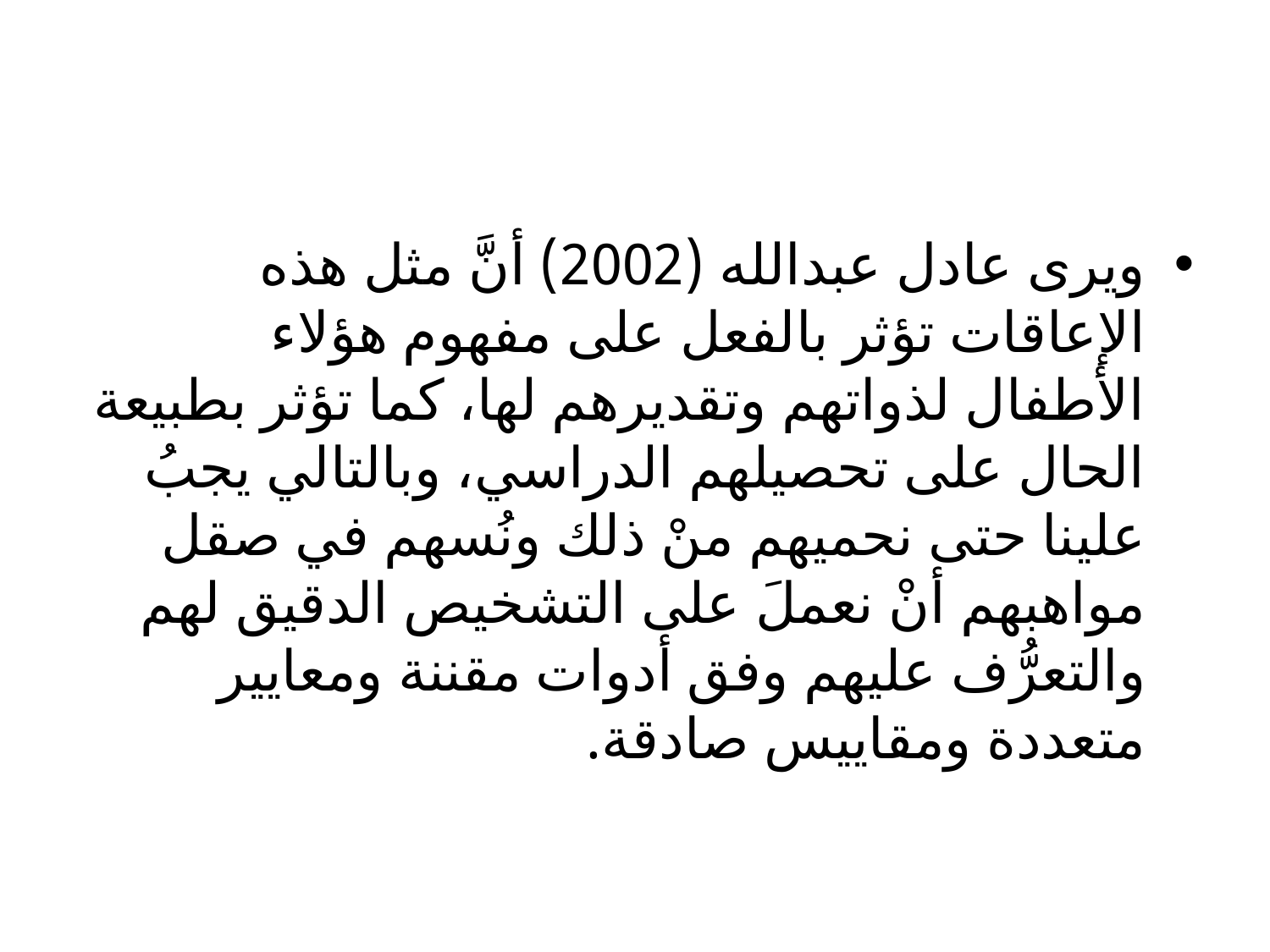

ويرى عادل عبدالله (2002) أنَّ مثل هذه الإعاقات تؤثر بالفعل على مفهوم هؤلاء الأطفال لذواتهم وتقديرهم لها، كما تؤثر بطبيعة الحال على تحصيلهم الدراسي، وبالتالي يجبُ علينا حتى نحميهم منْ ذلك ونُسهم في صقل مواهبهم أنْ نعملَ على التشخيص الدقيق لهم والتعرُّف عليهم وفق أدوات مقننة ومعايير متعددة ومقاييس صادقة.